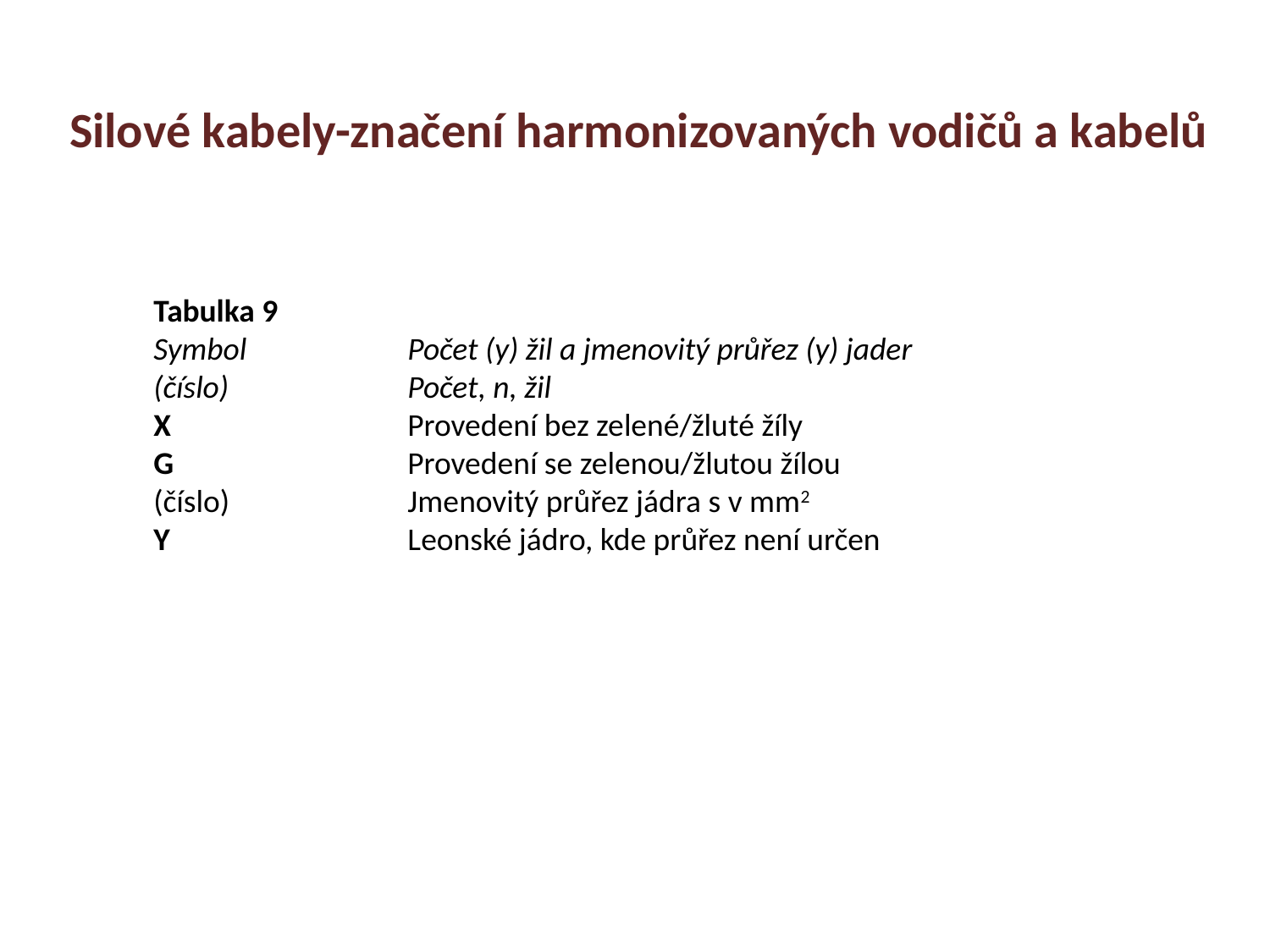

Silové kabely-značení harmonizovaných vodičů a kabelů

Tabulka 9
Symbol		Počet (y) žil a jmenovitý průřez (y) jader
(číslo)		Počet, n, žil
X		Provedení bez zelené/žluté žíly
G		Provedení se zelenou/žlutou žílou
(číslo)		Jmenovitý průřez jádra s v mm2
Y		Leonské jádro, kde průřez není určen